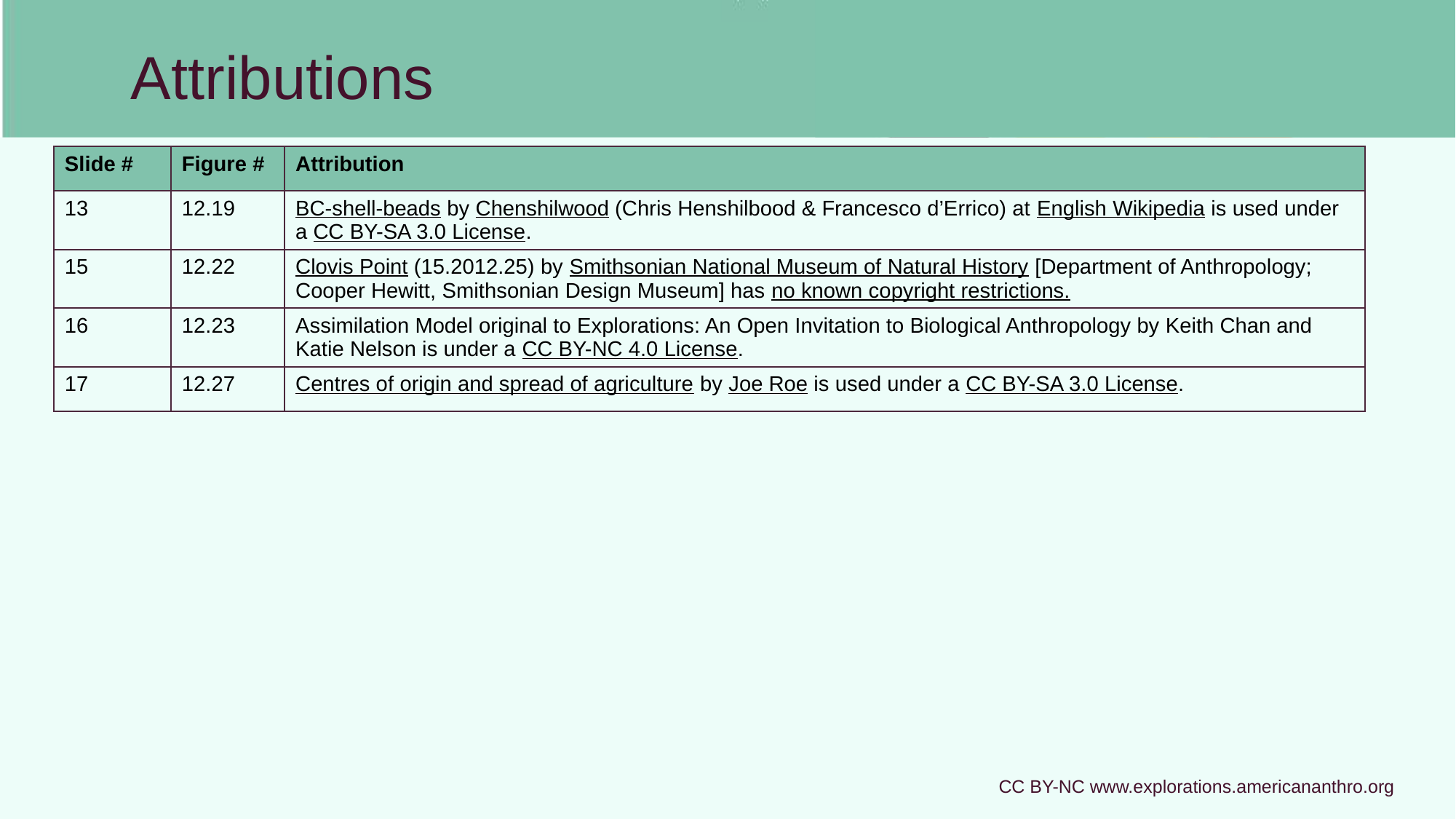

Attributions
| Slide # | Figure # | Attribution |
| --- | --- | --- |
| 13 | 12.19 | BC-shell-beads by Chenshilwood (Chris Henshilbood & Francesco d’Errico) at English Wikipedia is used under a CC BY-SA 3.0 License. |
| 15 | 12.22 | Clovis Point (15.2012.25) by Smithsonian National Museum of Natural History [Department of Anthropology; Cooper Hewitt, Smithsonian Design Museum] has no known copyright restrictions. |
| 16 | 12.23 | Assimilation Model original to Explorations: An Open Invitation to Biological Anthropology by Keith Chan and Katie Nelson is under a CC BY-NC 4.0 License. |
| 17 | 12.27 | Centres of origin and spread of agriculture by Joe Roe is used under a CC BY-SA 3.0 License. |